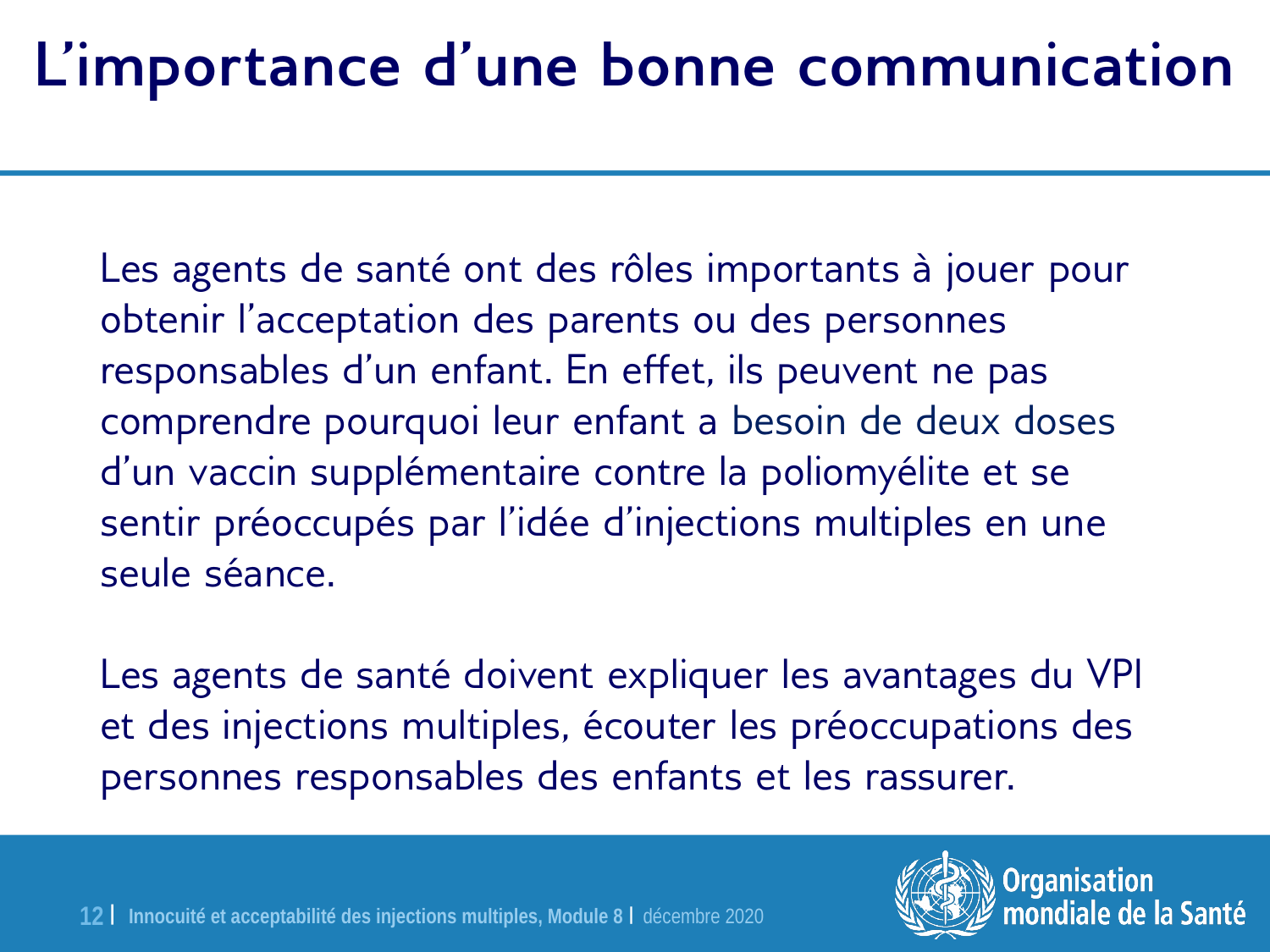

L’importance d’une bonne communication
Les agents de santé ont des rôles importants à jouer pour obtenir l’acceptation des parents ou des personnes responsables d’un enfant. En effet, ils peuvent ne pas comprendre pourquoi leur enfant a besoin de deux doses d’un vaccin supplémentaire contre la poliomyélite et se sentir préoccupés par l’idée d’injections multiples en une seule séance.
Les agents de santé doivent expliquer les avantages du VPI et des injections multiples, écouter les préoccupations des personnes responsables des enfants et les rassurer.